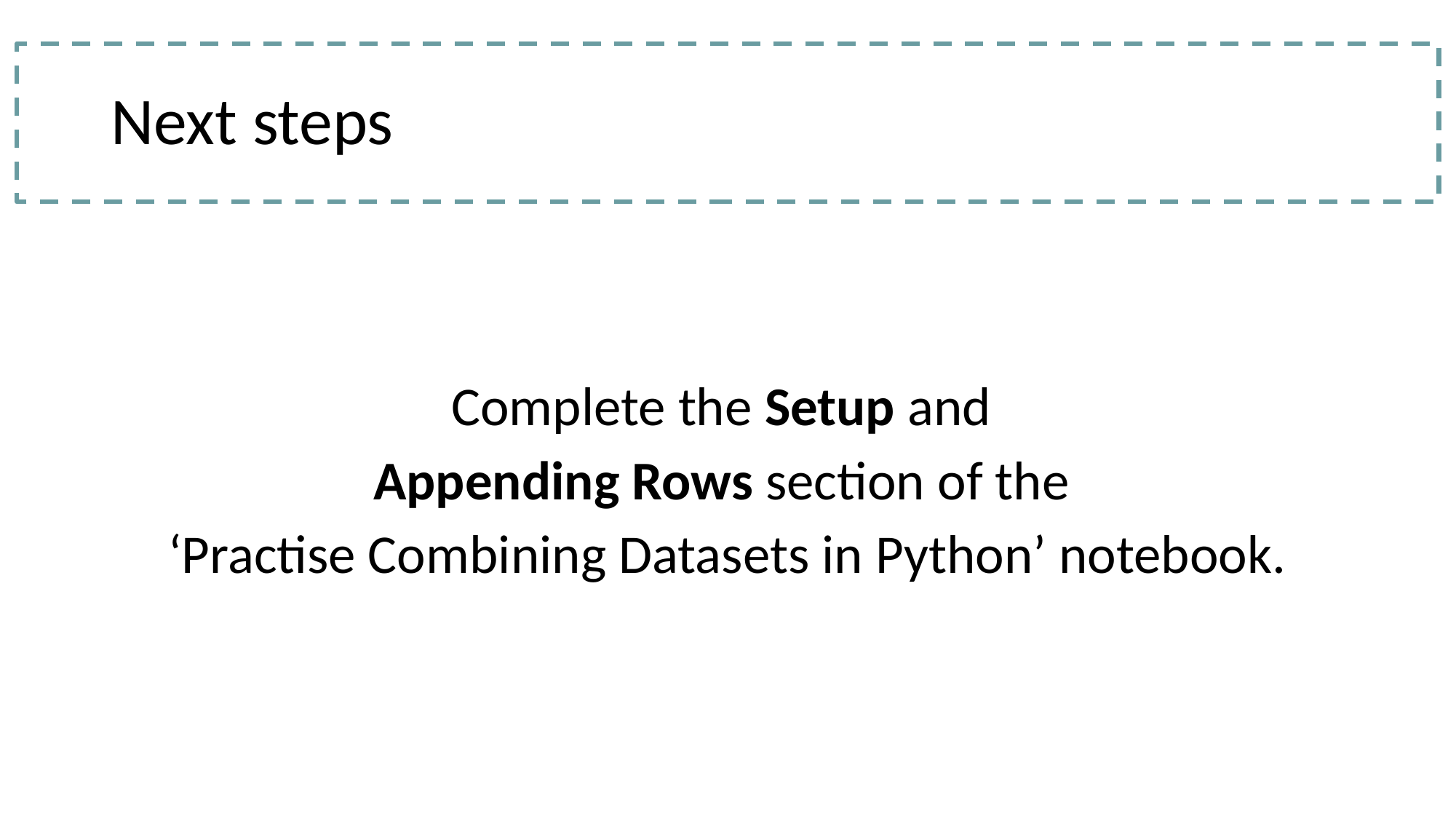

# Next steps

Complete the Setup and
Appending Rows section of the
‘Practise Combining Datasets in Python’ notebook.